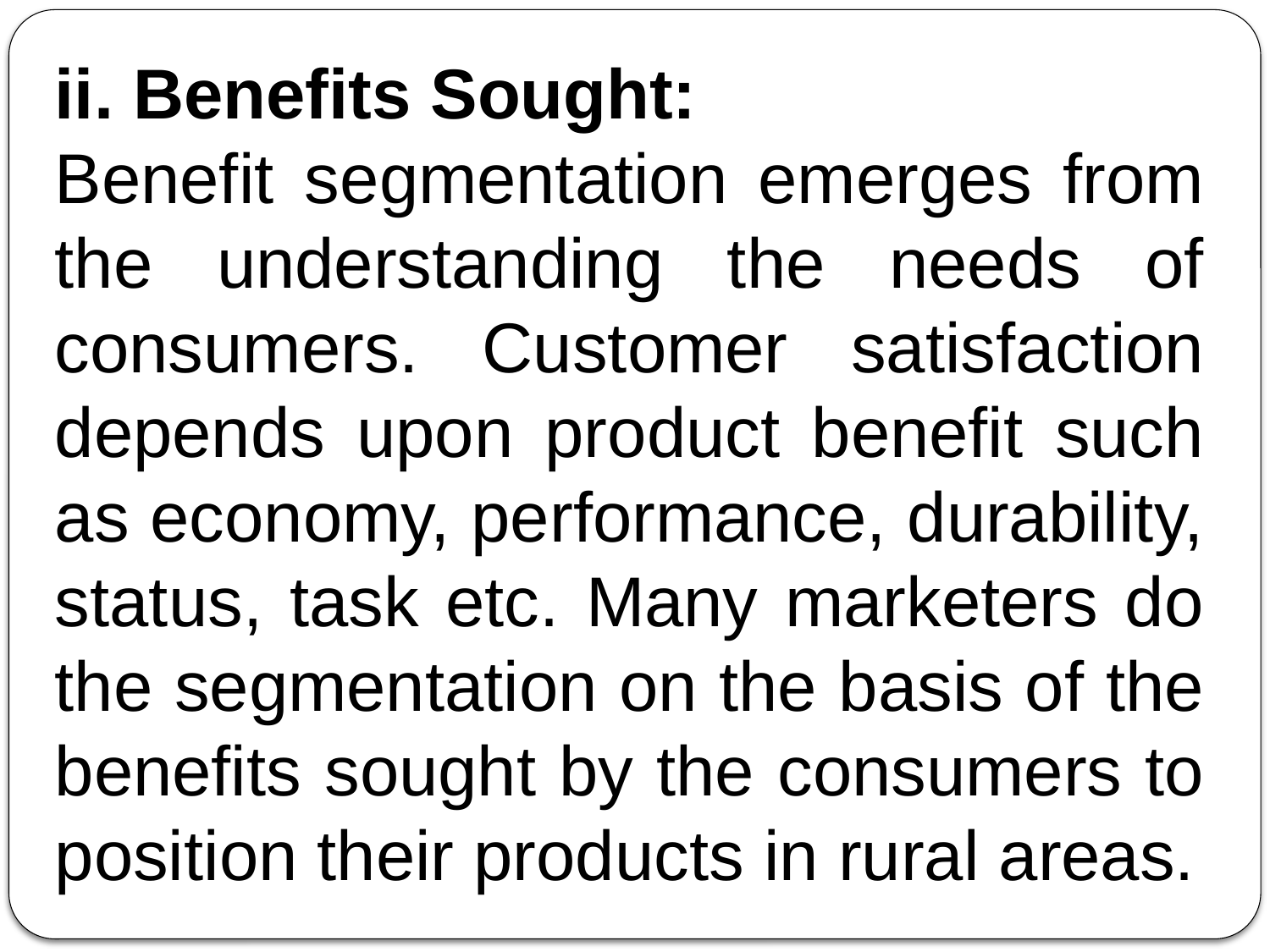

ii. Benefits Sought:
Benefit segmentation emerges from the understanding the needs of consumers. Customer satisfaction depends upon product benefit such as economy, performance, durability, status, task etc. Many marketers do the segmentation on the basis of the benefits sought by the consumers to position their products in rural areas.